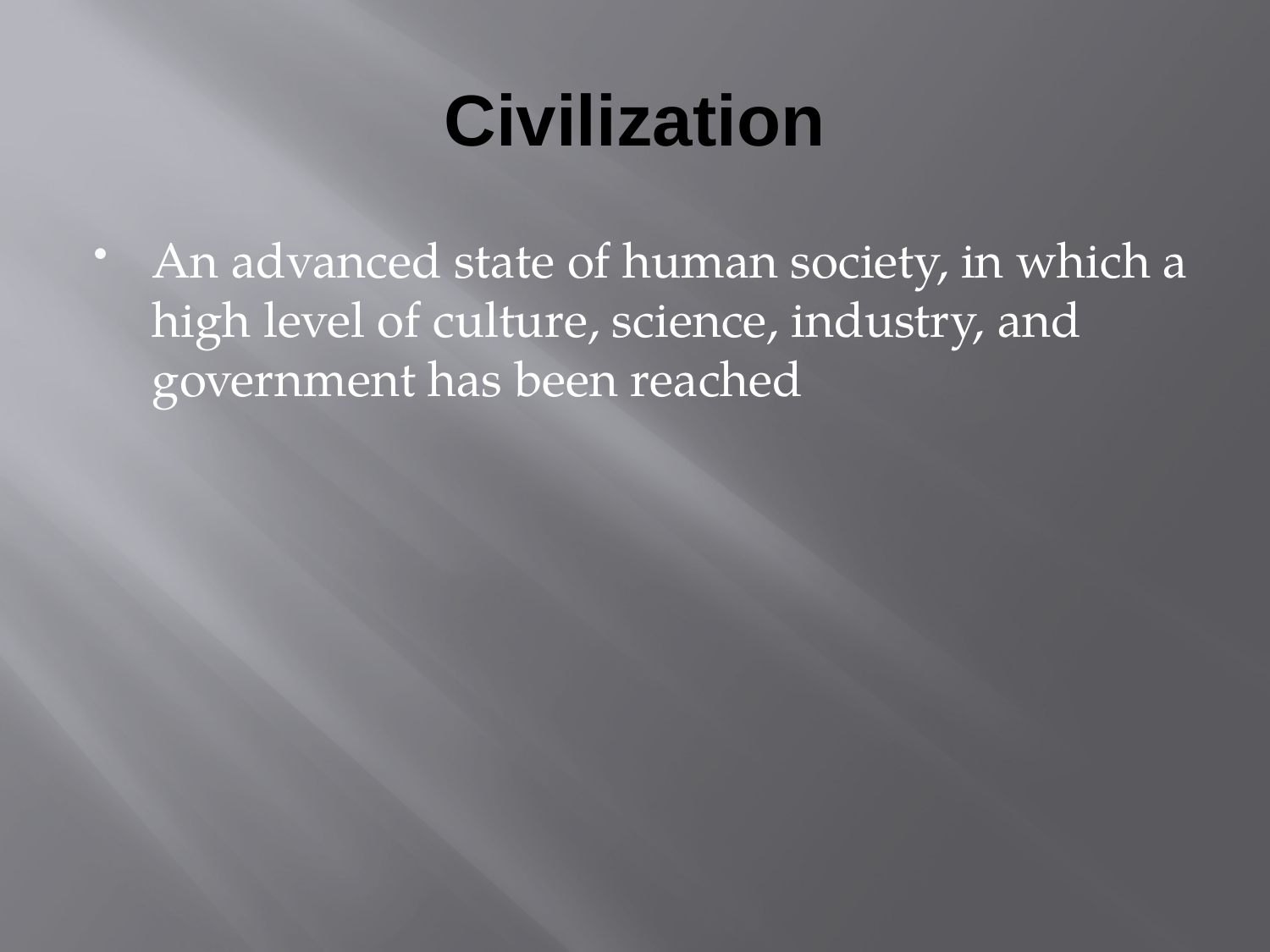

# Civilization
An advanced state of human society, in which a high level of culture, science, industry, and government has been reached